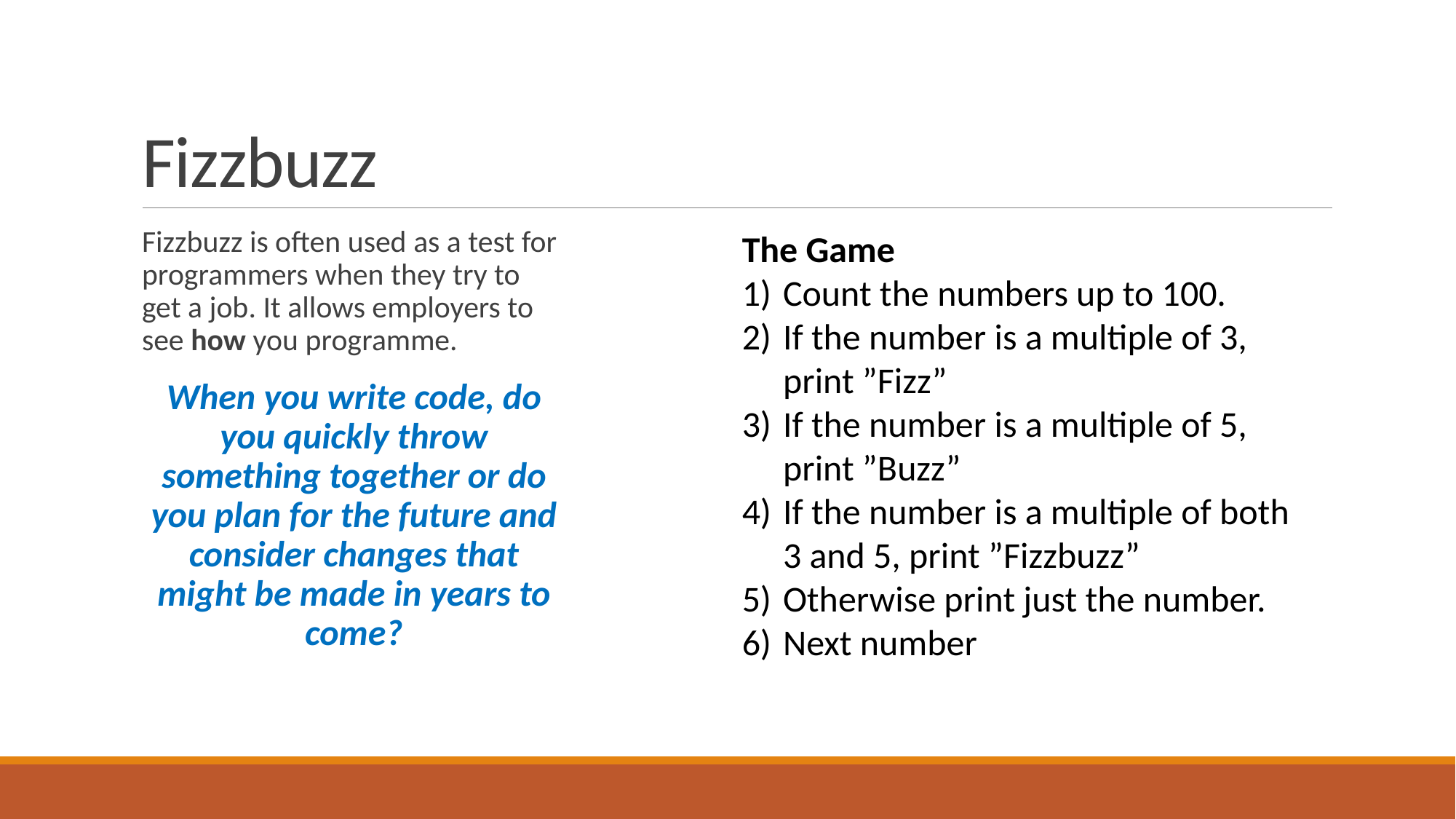

# Fizzbuzz
Fizzbuzz is often used as a test for programmers when they try to get a job. It allows employers to see how you programme.
When you write code, do you quickly throw something together or do you plan for the future and consider changes that might be made in years to come?
The Game
Count the numbers up to 100.
If the number is a multiple of 3, print ”Fizz”
If the number is a multiple of 5, print ”Buzz”
If the number is a multiple of both 3 and 5, print ”Fizzbuzz”
Otherwise print just the number.
Next number